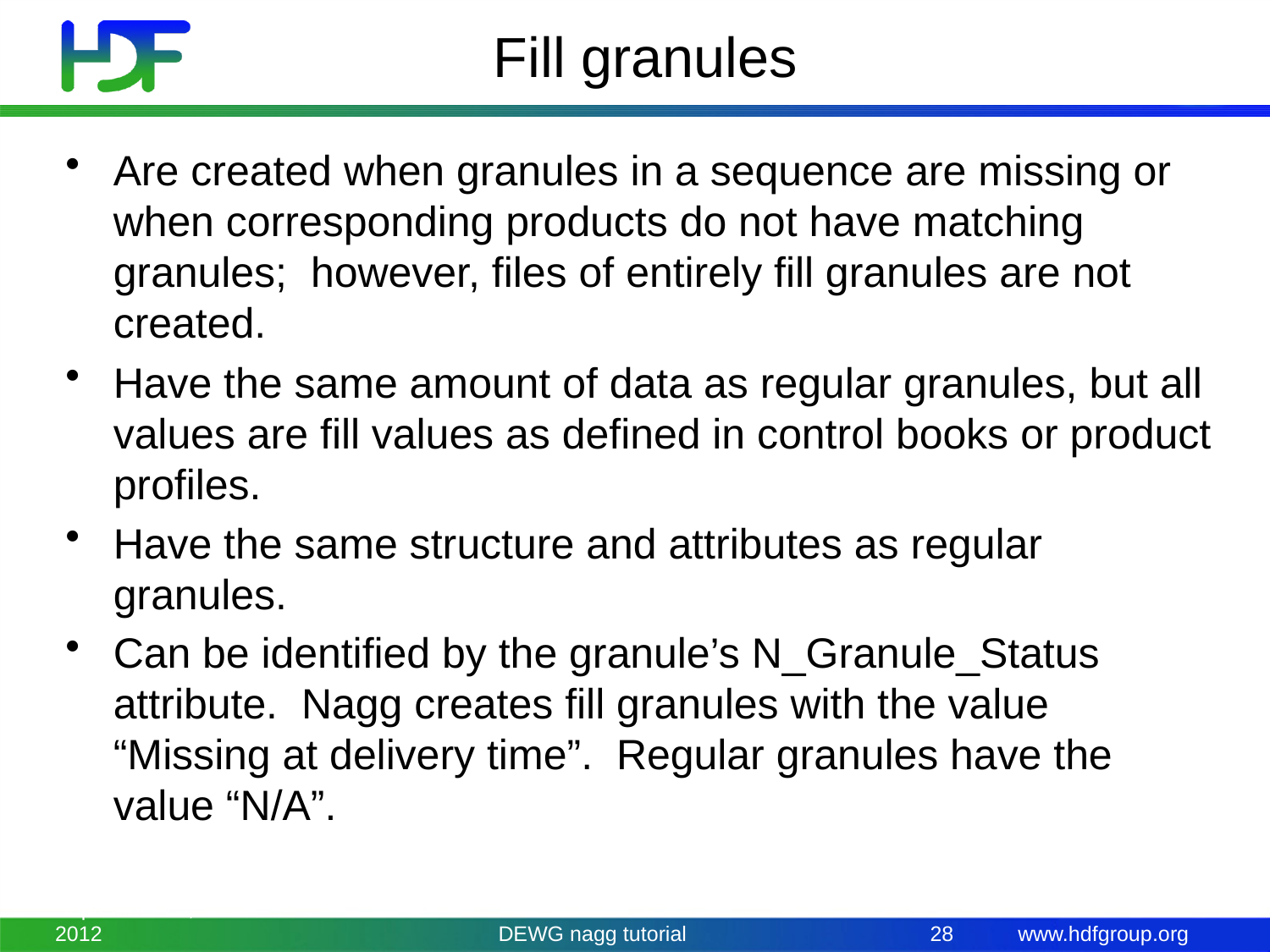

# Fill granules
Are created when granules in a sequence are missing or when corresponding products do not have matching granules;  however, files of entirely fill granules are not created.
Have the same amount of data as regular granules, but all values are fill values as defined in control books or product profiles.
Have the same structure and attributes as regular granules.
Can be identified by the granule’s N_Granule_Status attribute.  Nagg creates fill granules with the value “Missing at delivery time”.  Regular granules have the value “N/A”.
September 25, 2012
DEWG nagg tutorial
28